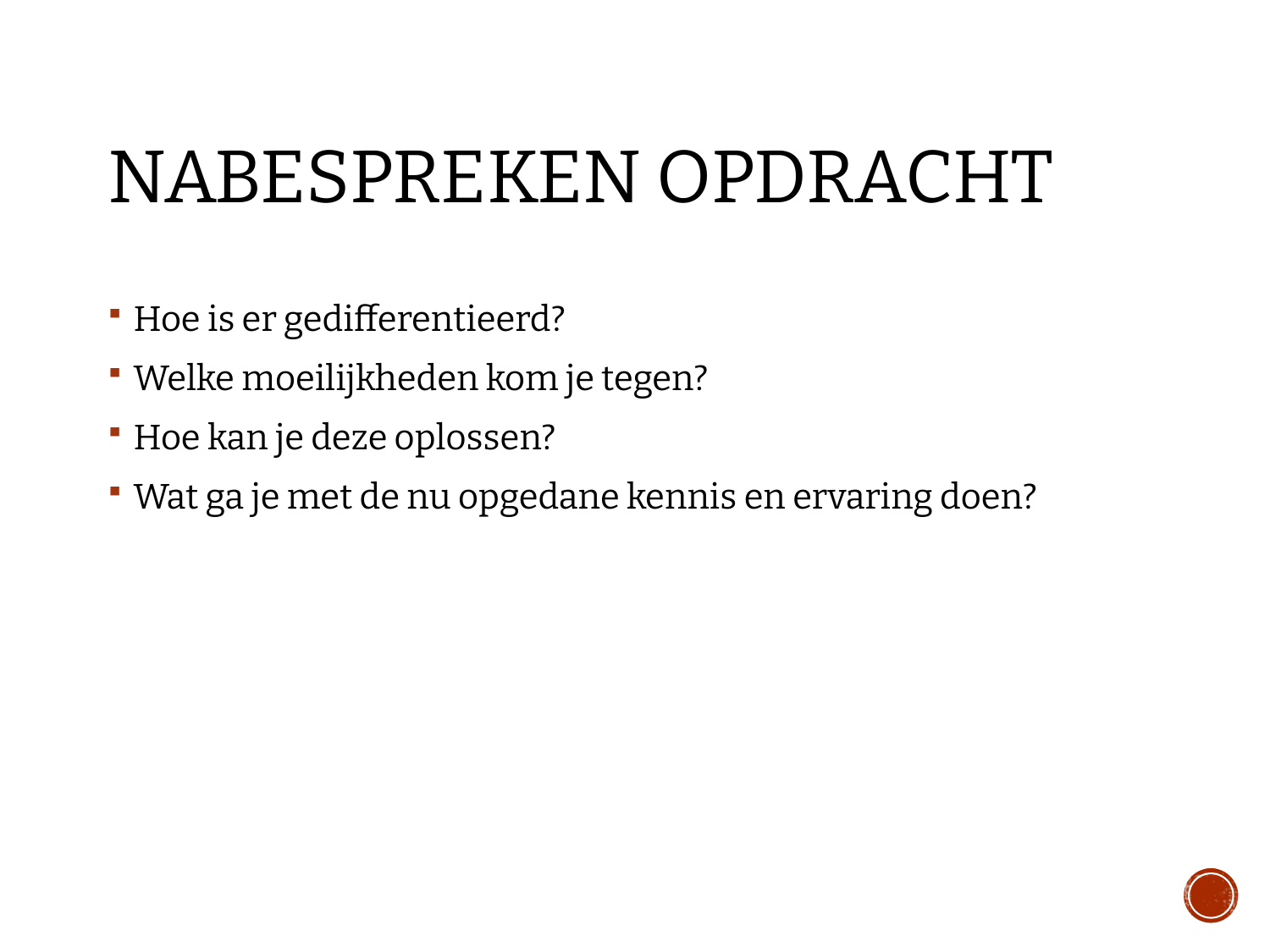

# Nabespreken opdracht
Hoe is er gedifferentieerd?
Welke moeilijkheden kom je tegen?
Hoe kan je deze oplossen?
Wat ga je met de nu opgedane kennis en ervaring doen?